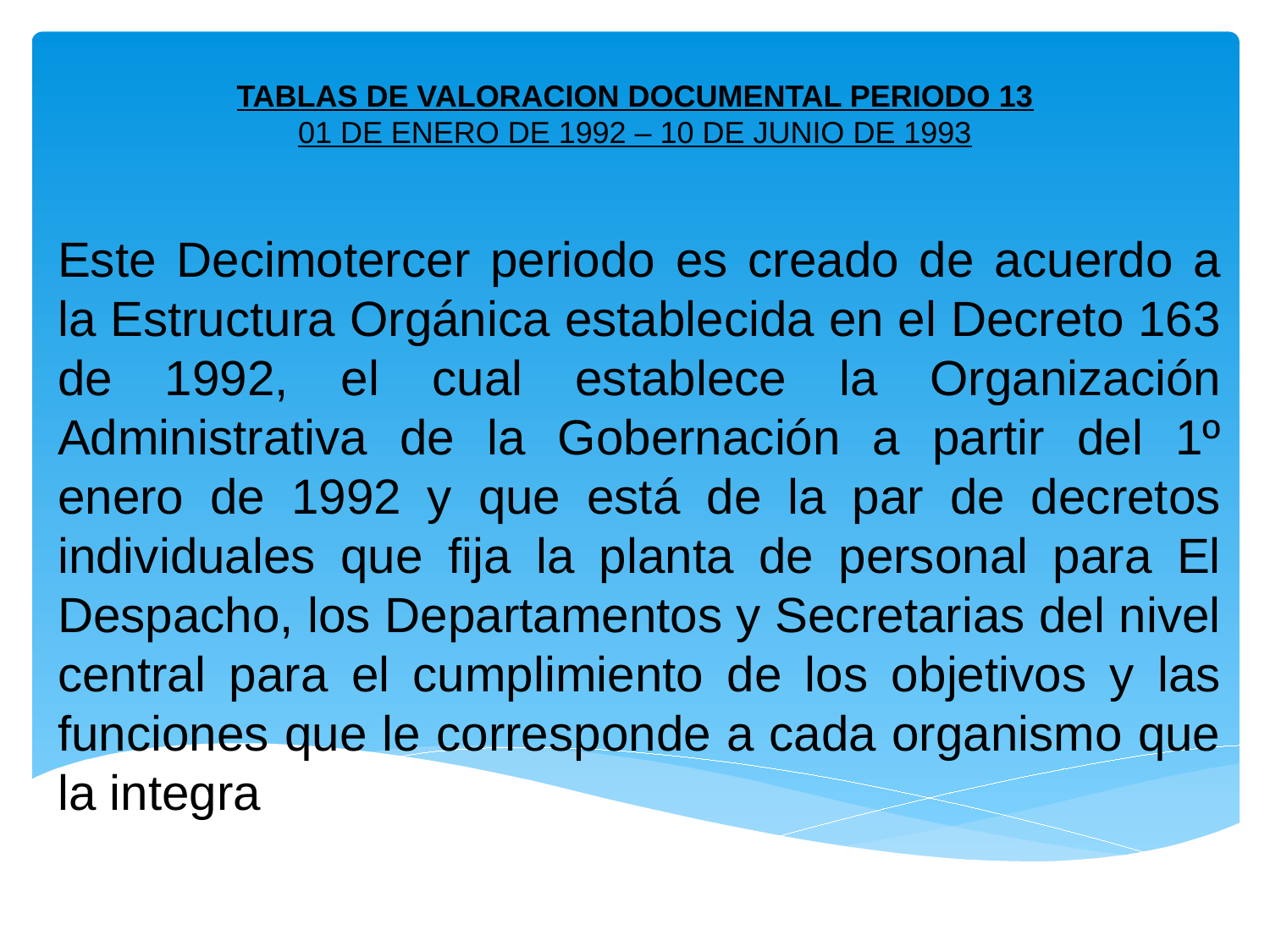

# TABLAS DE VALORACION DOCUMENTAL PERIODO 13 01 DE ENERO DE 1992 – 10 DE JUNIO DE 1993

Este Decimotercer periodo es creado de acuerdo a la Estructura Orgánica establecida en el Decreto 163 de 1992, el cual establece la Organización Administrativa de la Gobernación a partir del 1º enero de 1992 y que está de la par de decretos individuales que fija la planta de personal para El Despacho, los Departamentos y Secretarias del nivel central para el cumplimiento de los objetivos y las funciones que le corresponde a cada organismo que la integra